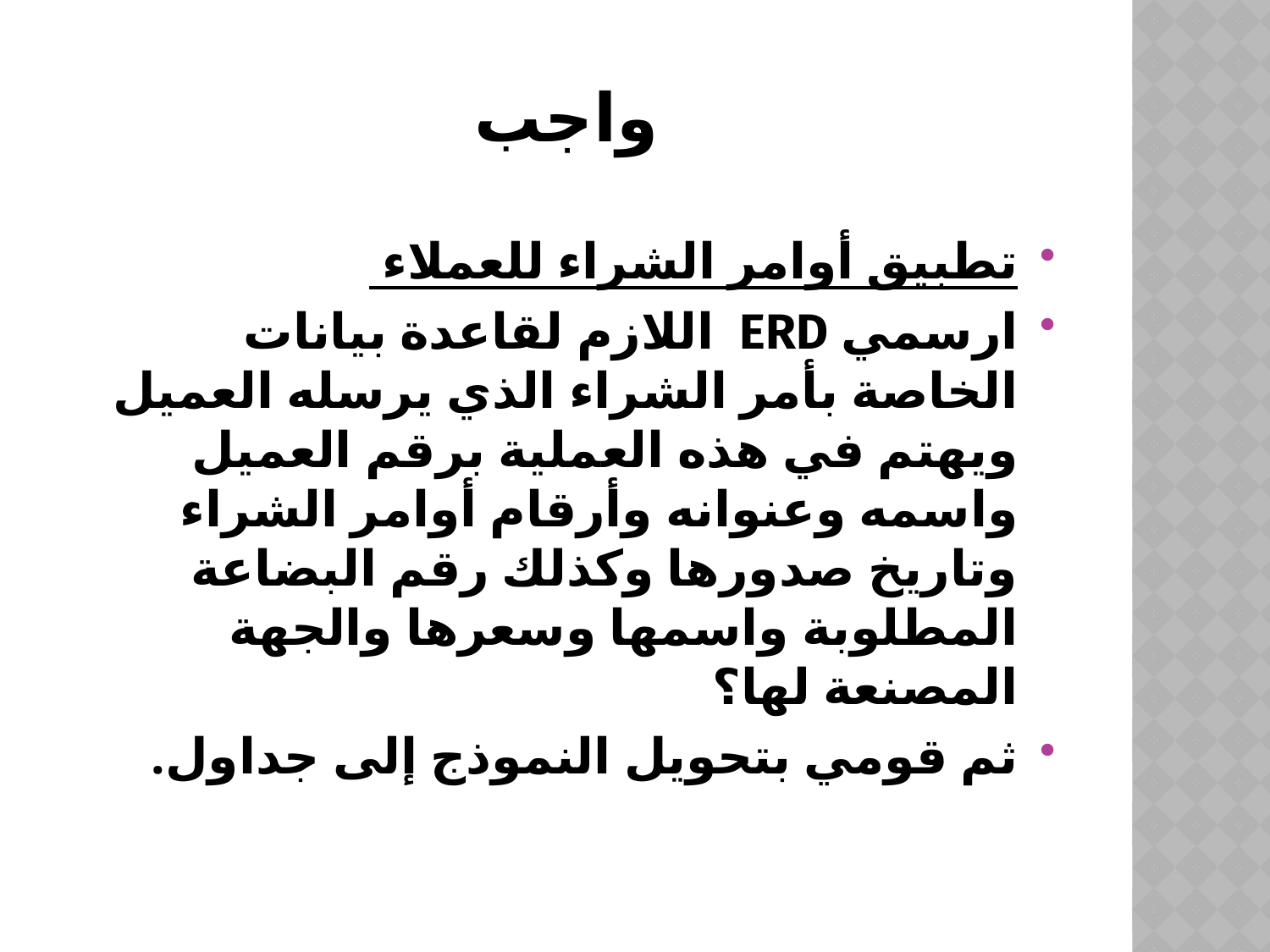

# واجب
تطبيق أوامر الشراء للعملاء
ارسمي ERD  اللازم لقاعدة بيانات الخاصة بأمر الشراء الذي يرسله العميل ويهتم في هذه العملية برقم العميل واسمه وعنوانه وأرقام أوامر الشراء وتاريخ صدورها وكذلك رقم البضاعة المطلوبة واسمها وسعرها والجهة المصنعة لها؟
ثم قومي بتحويل النموذج إلى جداول.